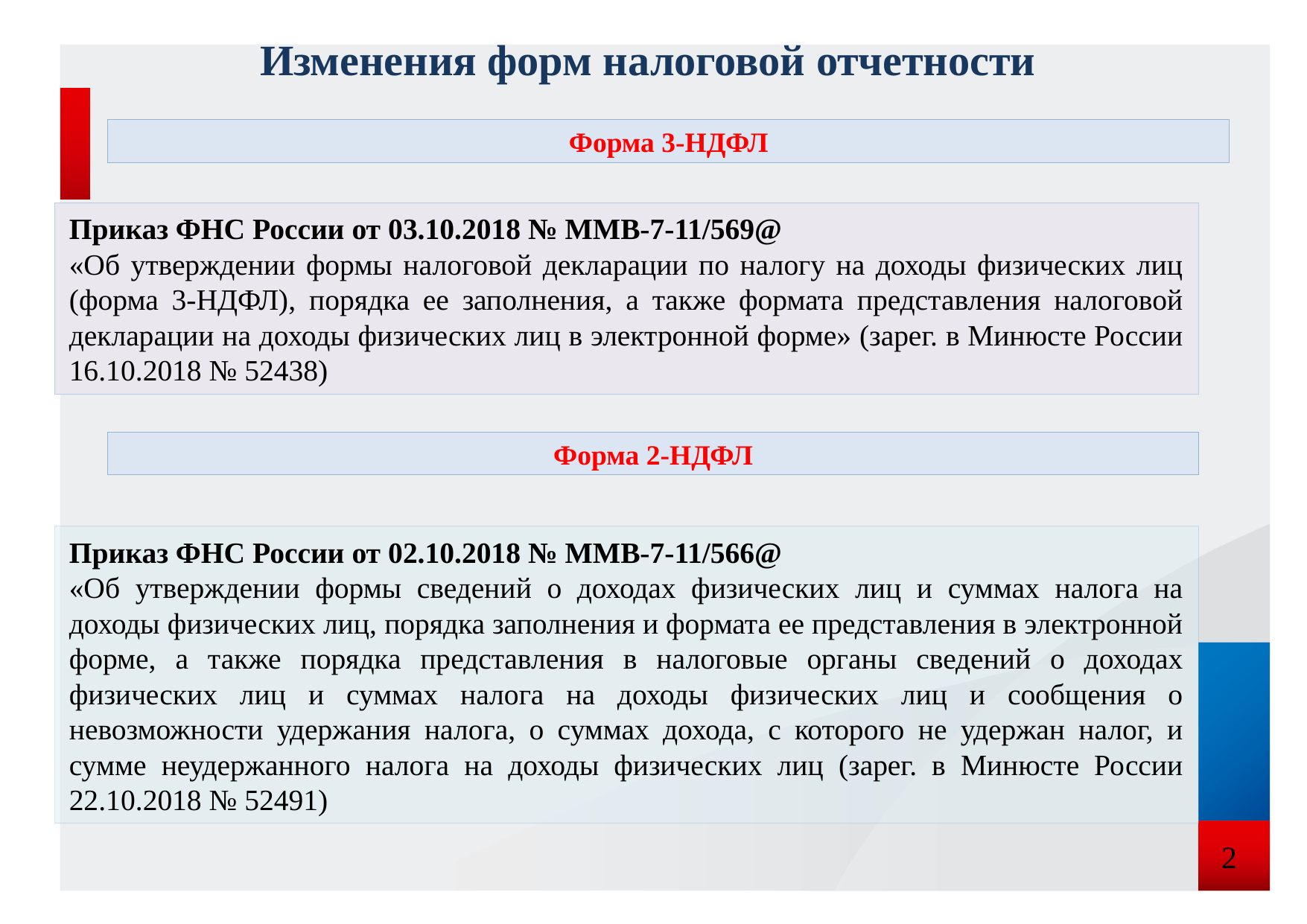

Изменения форм налоговой отчетности
Форма 3-НДФЛ
Приказ ФНС России от 03.10.2018 № ММВ-7-11/569@
«Об утверждении формы налоговой декларации по налогу на доходы физических лиц (форма 3-НДФЛ), порядка ее заполнения, а также формата представления налоговой декларации на доходы физических лиц в электронной форме» (зарег. в Минюсте России 16.10.2018 № 52438)
Форма 2-НДФЛ
Приказ ФНС России от 02.10.2018 № ММВ-7-11/566@
«Об утверждении формы сведений о доходах физических лиц и суммах налога на доходы физических лиц, порядка заполнения и формата ее представления в электронной форме, а также порядка представления в налоговые органы сведений о доходах физических лиц и суммах налога на доходы физических лиц и сообщения о невозможности удержания налога, о суммах дохода, с которого не удержан налог, и сумме неудержанного налога на доходы физических лиц (зарег. в Минюсте России 22.10.2018 № 52491)
2